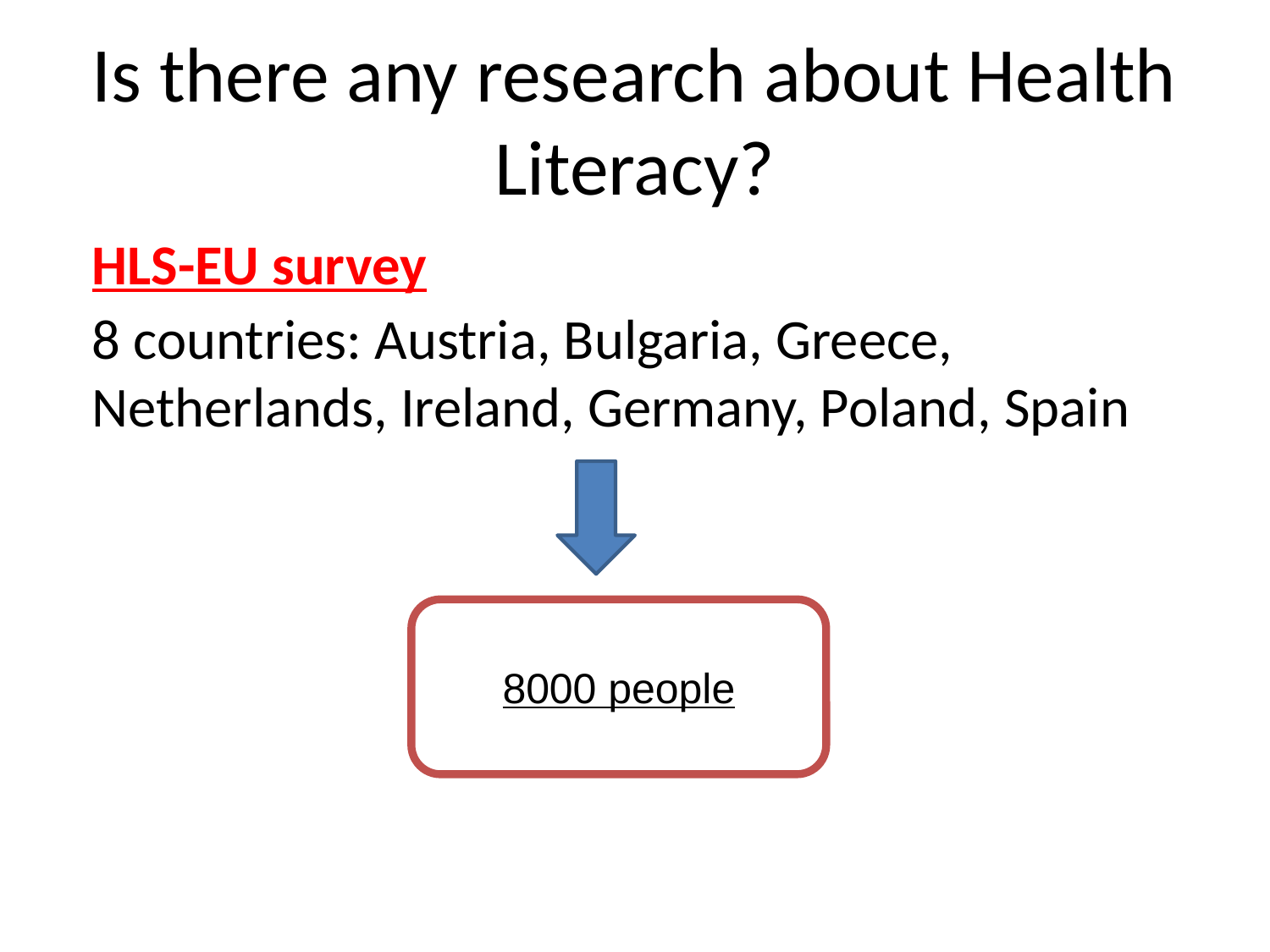

# Is there any research about Health Literacy?
HLS-EU survey
8 countries: Austria, Bulgaria, Greece, Netherlands, Ireland, Germany, Poland, Spain

8000 people